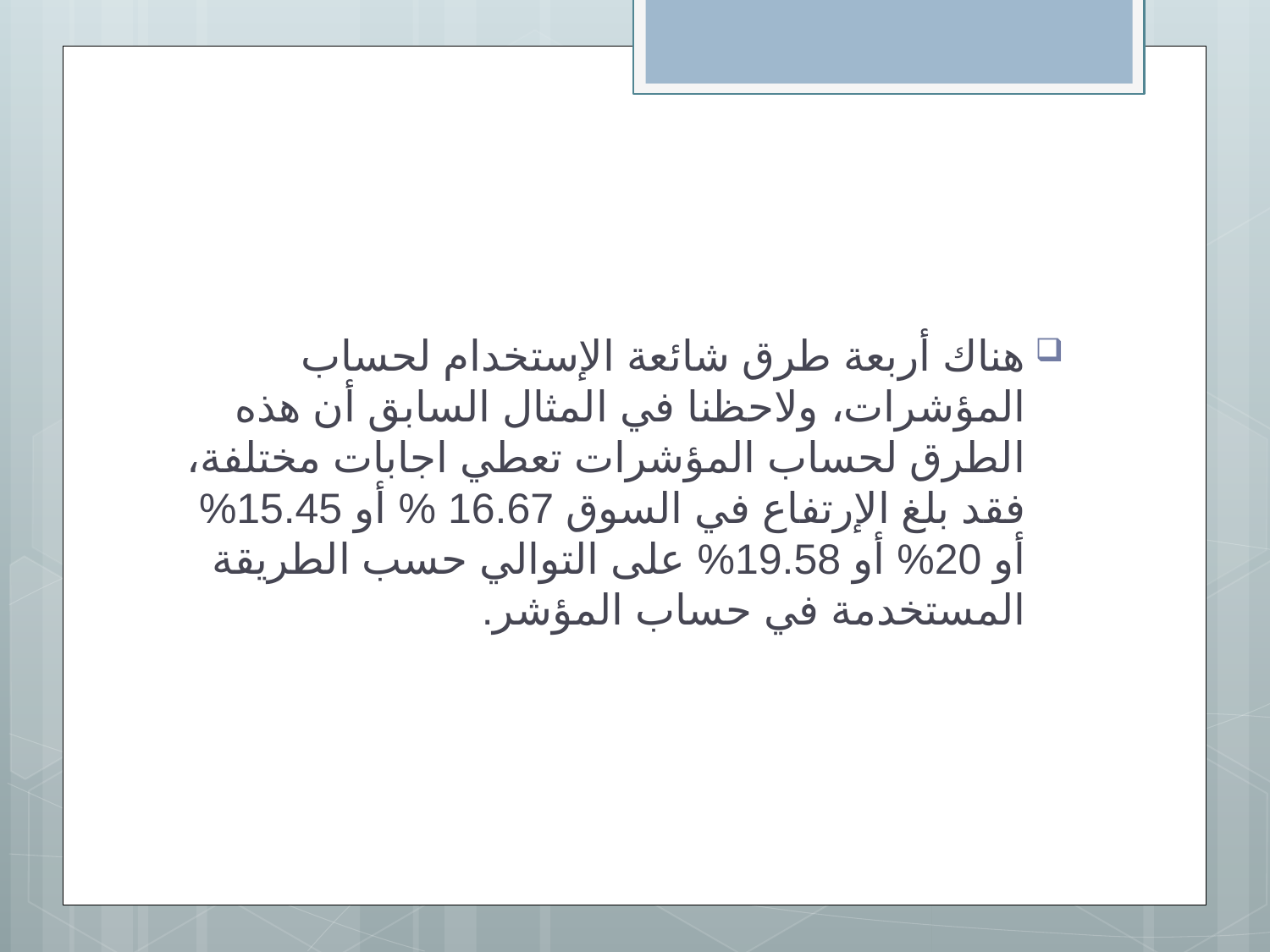

هناك أربعة طرق شائعة الإستخدام لحساب المؤشرات، ولاحظنا في المثال السابق أن هذه الطرق لحساب المؤشرات تعطي اجابات مختلفة، فقد بلغ الإرتفاع في السوق 16.67 % أو 15.45% أو 20% أو 19.58% على التوالي حسب الطريقة المستخدمة في حساب المؤشر.